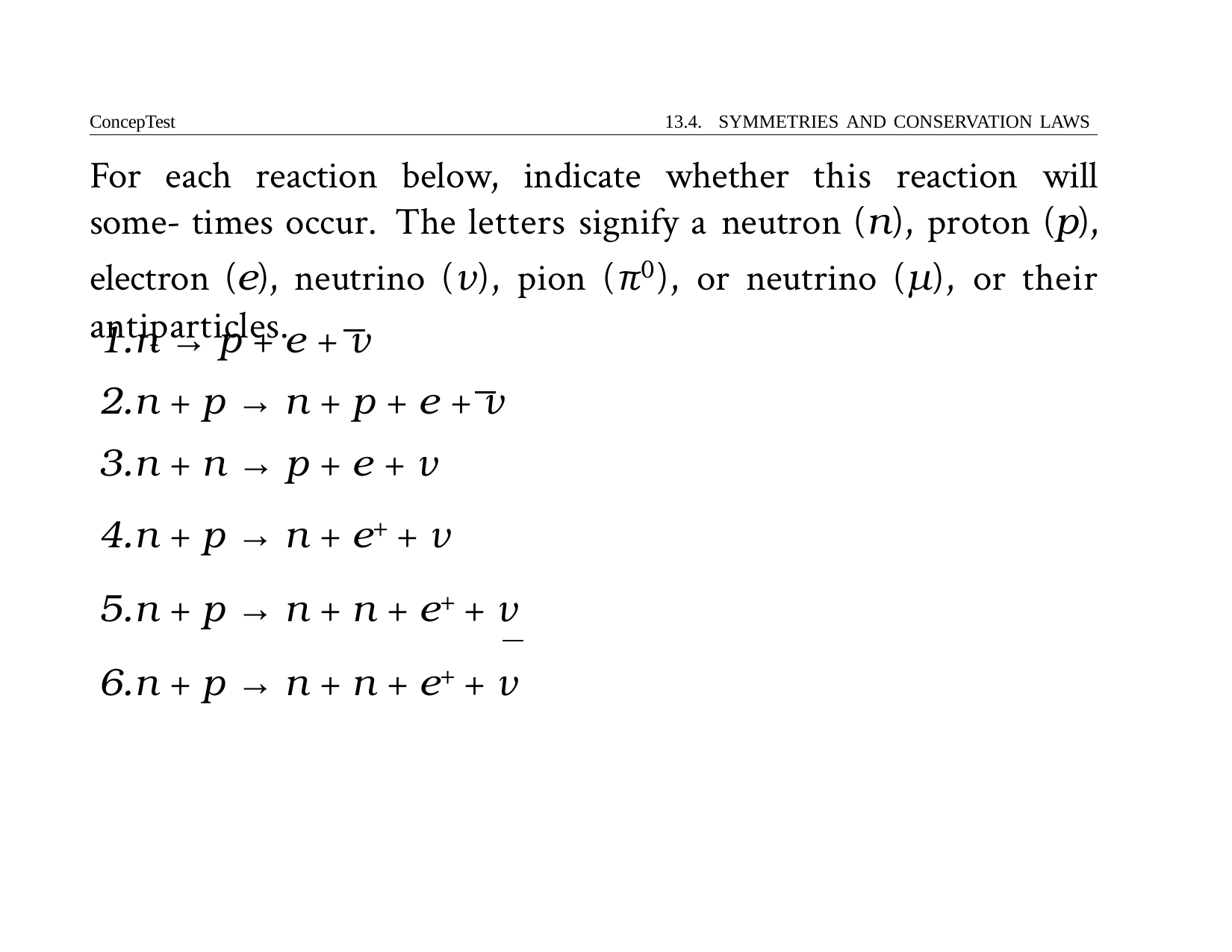

ConcepTest	13.4.  SYMMETRIES AND CONSERVATION LAWS

# For each reaction below, indicate whether this reaction will some- times occur. The letters signify a neutron (n), proton (p), electron (e), neutrino (ν), pion (π0), or neutrino (µ), or their antiparticles.
n → p + e + ν
n + p → n + p + e + ν
n + n → p + e + ν
n + p → n + e+ + ν
n + p → n + n + e+ + ν
n + p → n + n + e+ + ν